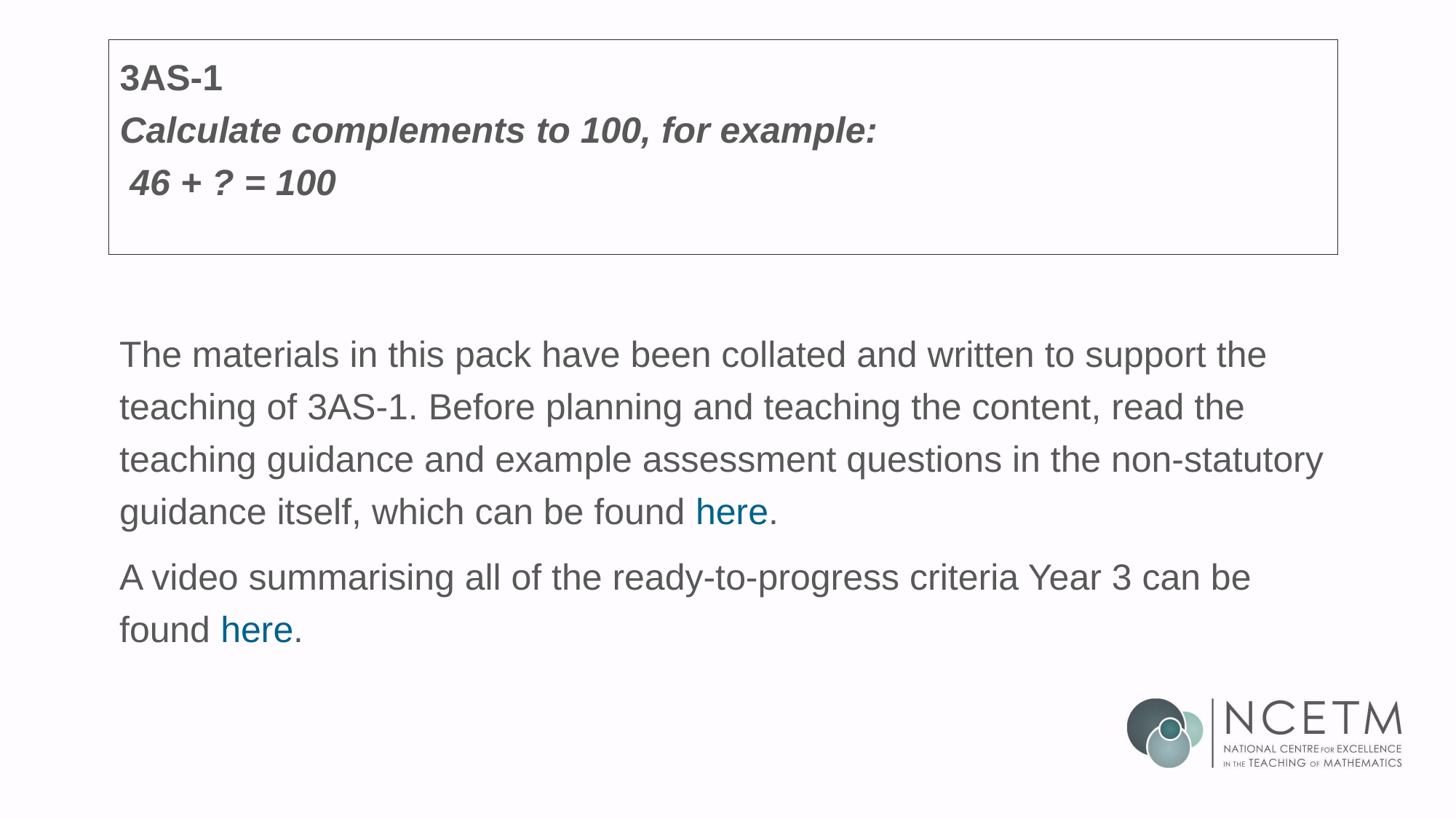

# 3AS-1 Calculate complements to 100, for example: 46 + ? = 100
The materials in this pack have been collated and written to support the teaching of 3AS-1. Before planning and teaching the content, read the teaching guidance and example assessment questions in the non-statutory guidance itself, which can be found here.
A video summarising all of the ready-to-progress criteria Year 3 can be found here.